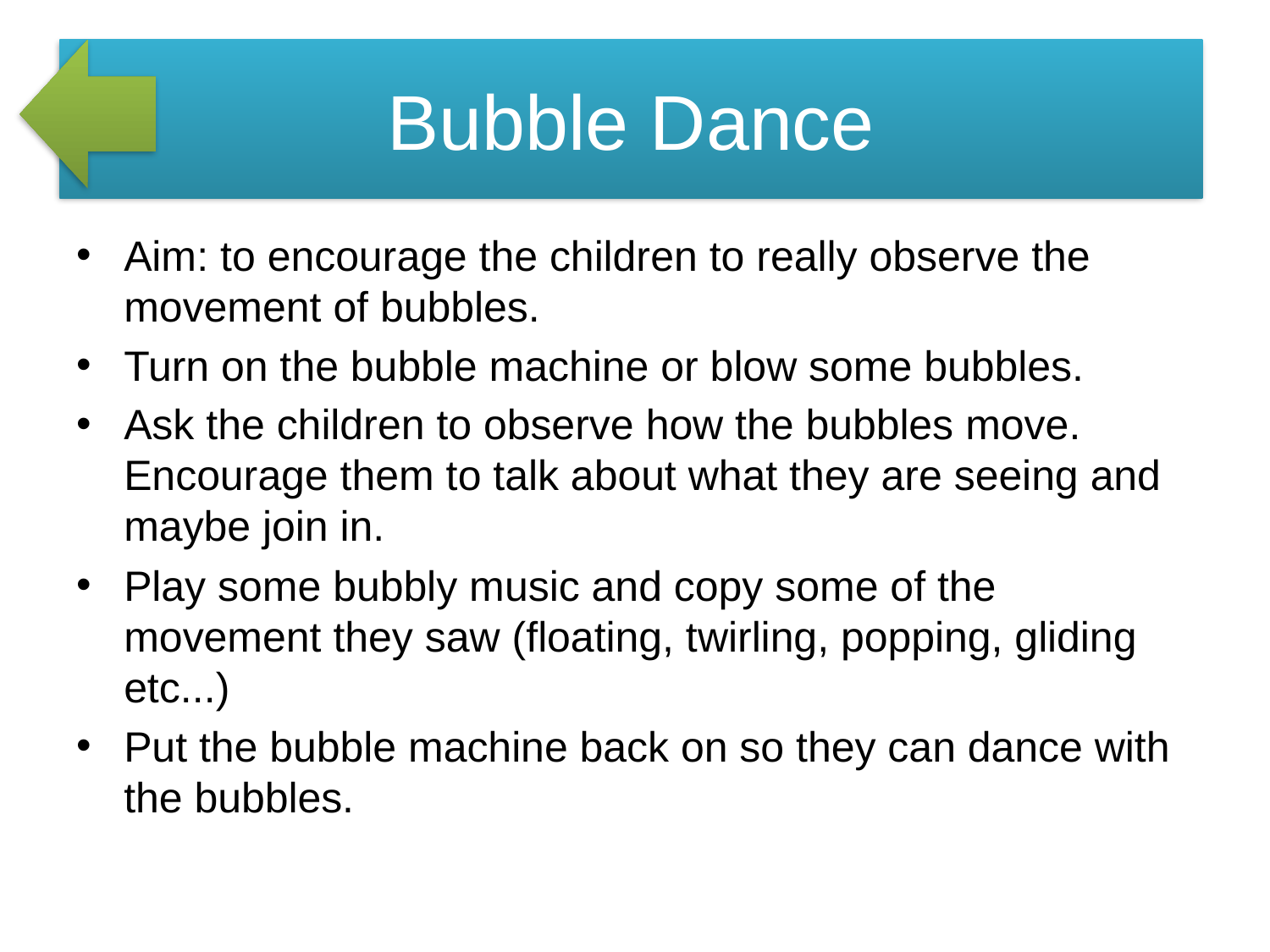

# Bubble Dance
Aim: to encourage the children to really observe the movement of bubbles.
Turn on the bubble machine or blow some bubbles.
Ask the children to observe how the bubbles move. Encourage them to talk about what they are seeing and maybe join in.
Play some bubbly music and copy some of the movement they saw (floating, twirling, popping, gliding etc...)
Put the bubble machine back on so they can dance with the bubbles.